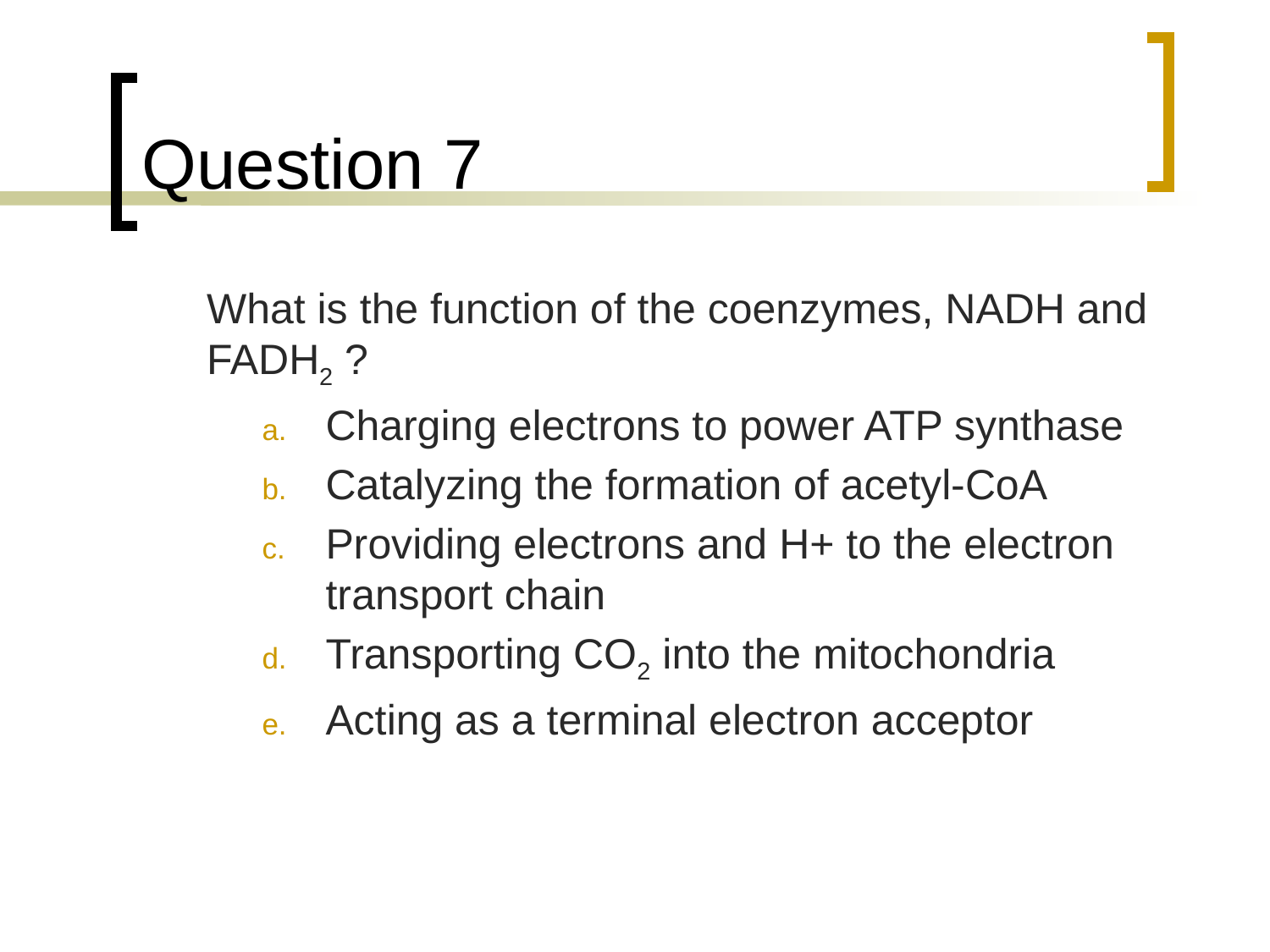

# Question 7
	What is the function of the coenzymes, NADH and FADH2 ?
Charging electrons to power ATP synthase
Catalyzing the formation of acetyl-CoA
Providing electrons and H+ to the electron transport chain
Transporting CO2 into the mitochondria
Acting as a terminal electron acceptor